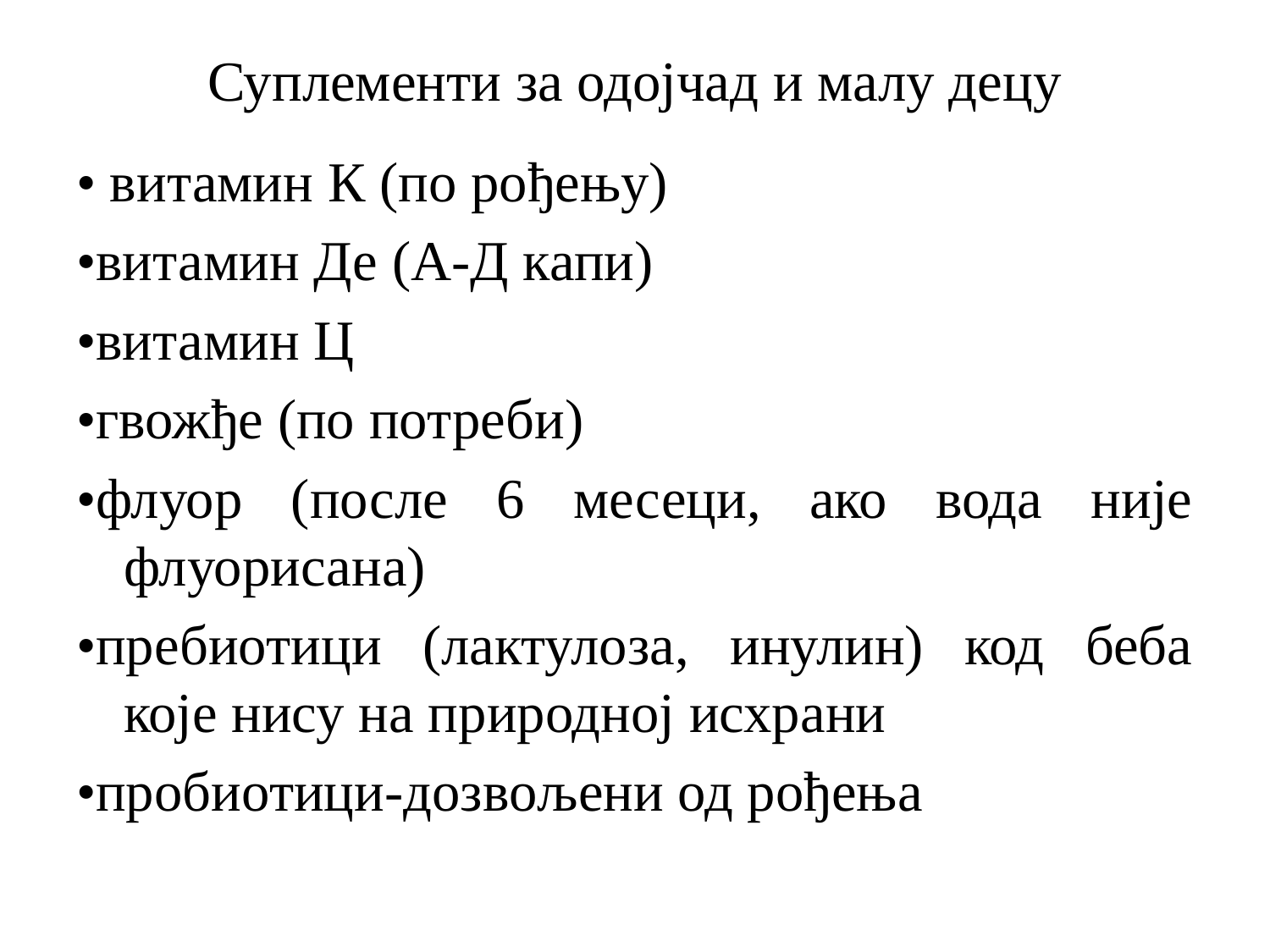

# Суплементи за одојчад и малу децу
• витамин К (по рођењу)
•витамин Де (А-Д капи)
•витамин Ц
•гвожђе (по потреби)
•флуор (после 6 месеци, ако вода није флуорисана)
•пребиотици (лактулоза, инулин) код беба које нису на природној исхрани
•пробиотици-дозвољени од рођења